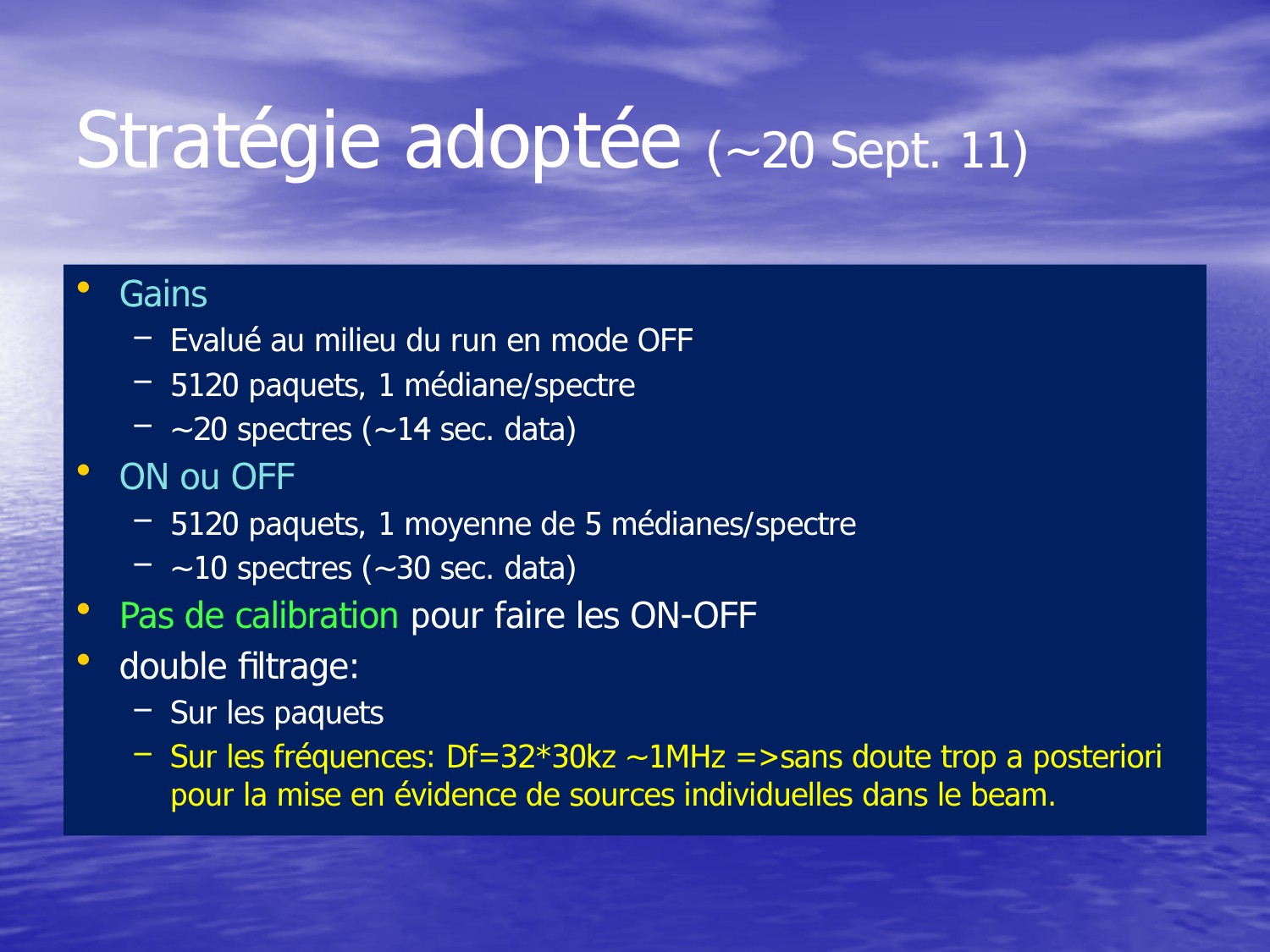

# Stratégie adoptée (~20 Sept. 11)
Gains
Evalué au milieu du run en mode OFF
5120 paquets, 1 médiane/spectre
~20 spectres (~14 sec. data)
ON ou OFF
5120 paquets, 1 moyenne de 5 médianes/spectre
~10 spectres (~30 sec. data)
Pas de calibration pour faire les ON-OFF
double filtrage:
Sur les paquets
Sur les fréquences: Df=32*30kz ~1MHz =>sans doute trop a posteriori pour la mise en évidence de sources individuelles dans le beam.